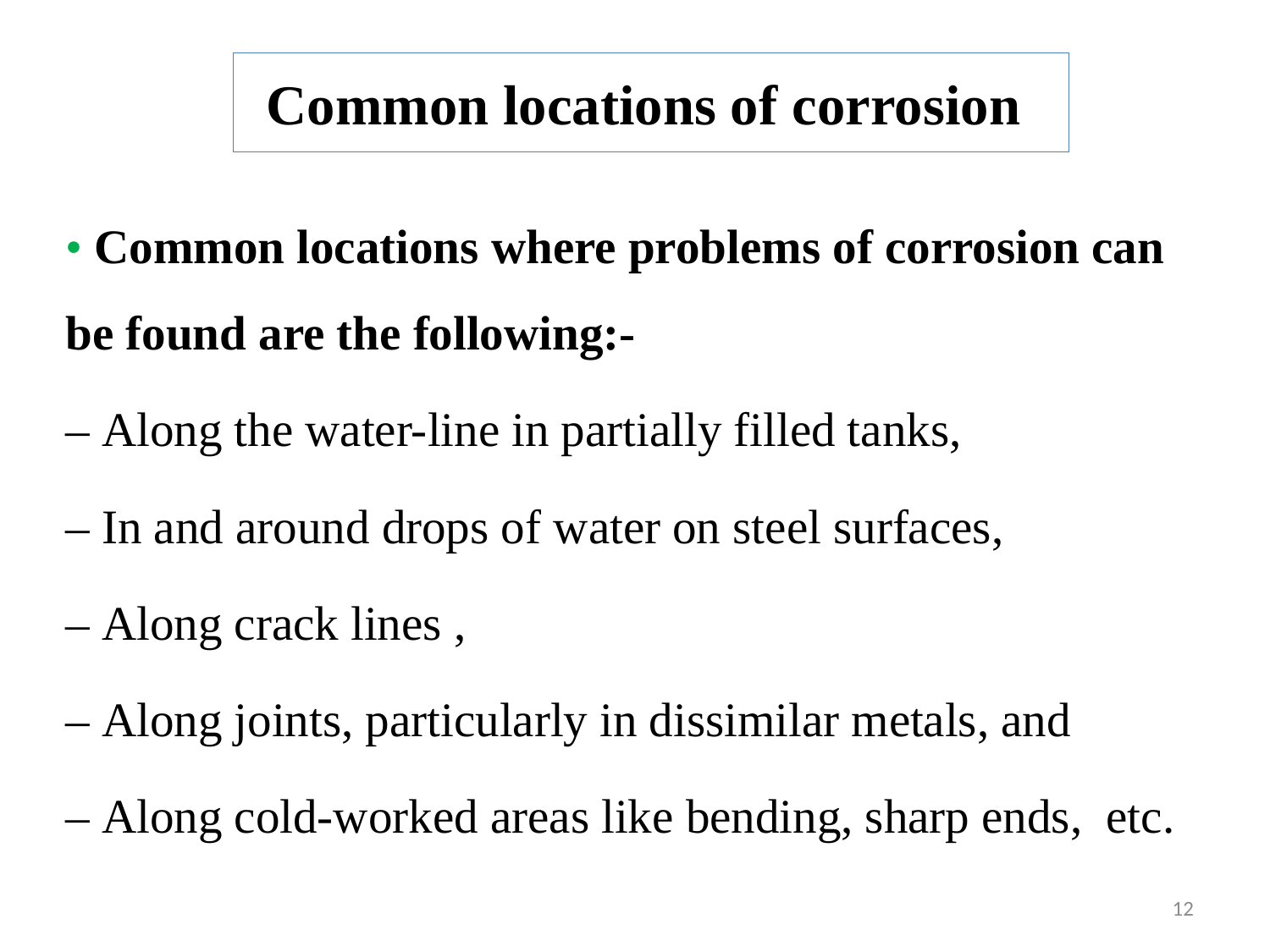

# Common locations of corrosion
• Common locations where problems of corrosion can   be found are the following:-
– Along the water-line in partially filled tanks,
– In and around drops of water on steel surfaces,
– Along crack lines ,
– Along joints, particularly in dissimilar metals, and
– Along cold-worked areas like bending, sharp ends,  etc.
12